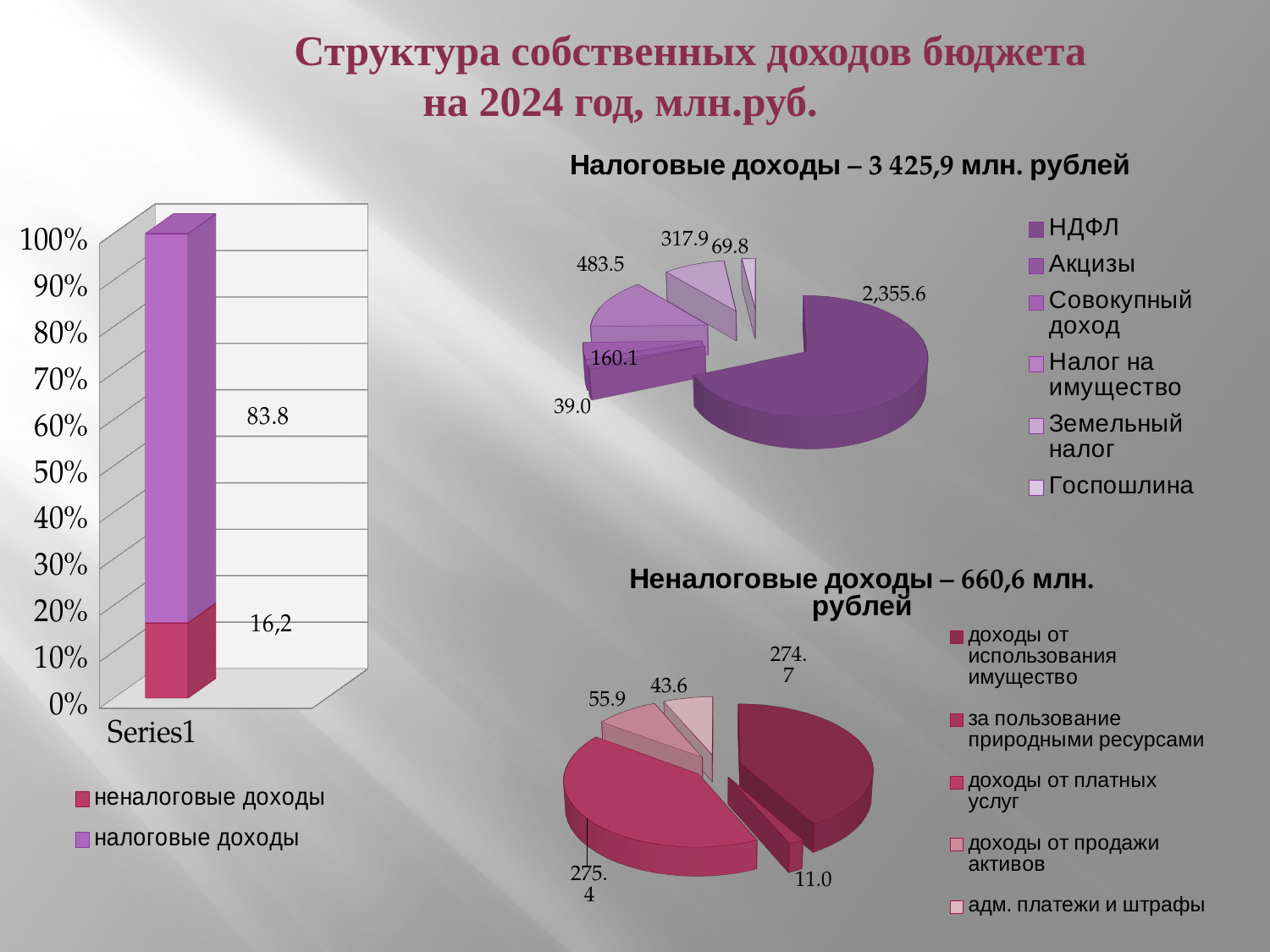

# Структура собственных доходов бюджета на 2024 год, млн.руб.

[unsupported chart]

[unsupported chart]

[unsupported chart]